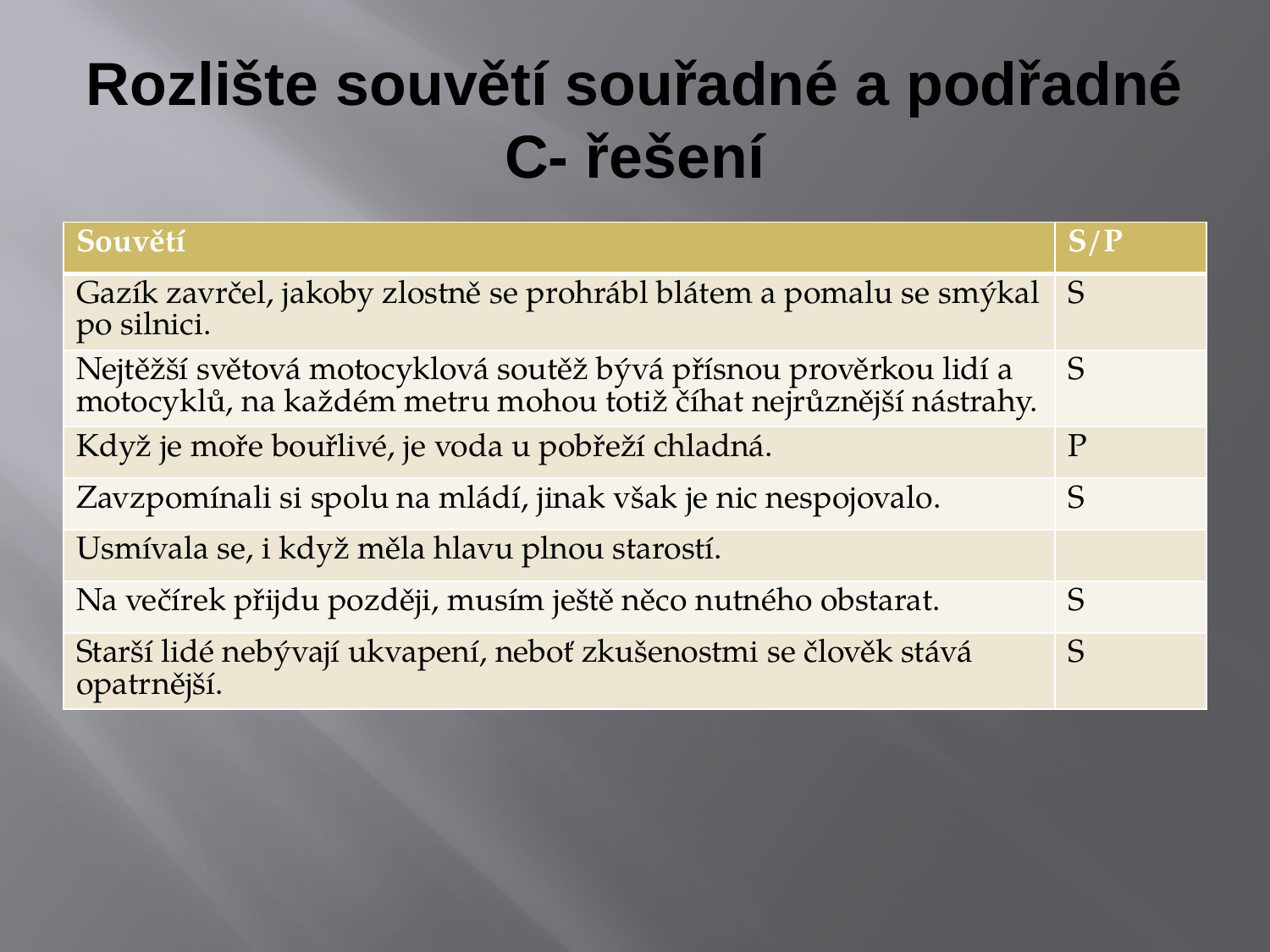

# Rozlište souvětí souřadné a podřadné C- řešení
| Souvětí | S/P |
| --- | --- |
| Gazík zavrčel, jakoby zlostně se prohrábl blátem a pomalu se smýkal po silnici. | S |
| Nejtěžší světová motocyklová soutěž bývá přísnou prověrkou lidí a motocyklů, na každém metru mohou totiž číhat nejrůznější nástrahy. | S |
| Když je moře bouřlivé, je voda u pobřeží chladná. | P |
| Zavzpomínali si spolu na mládí, jinak však je nic nespojovalo. | S |
| Usmívala se, i když měla hlavu plnou starostí. |  |
| Na večírek přijdu později, musím ještě něco nutného obstarat. | S |
| Starší lidé nebývají ukvapení, neboť zkušenostmi se člověk stává opatrnější. | S |